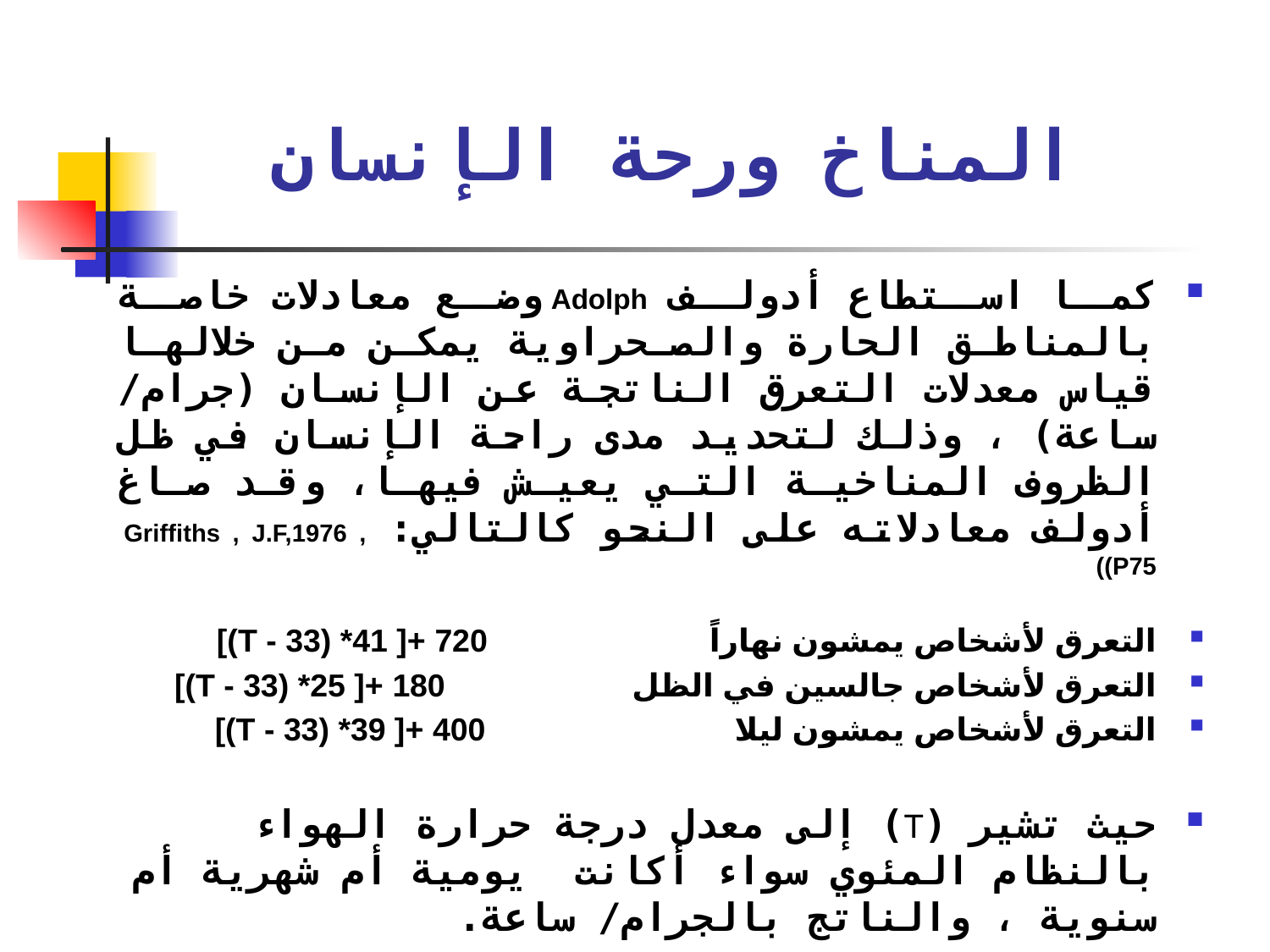

# المناخ ورحة الإنسان
كما استطاع أدولف Adolph وضع معادلات خاصة بالمناطق الحارة والصحراوية يمكن من خلالها قياس معدلات التعرق الناتجة عن الإنسان (جرام/ ساعة) ، وذلك لتحديد مدى راحة الإنسان في ظل الظروف المناخية التي يعيش فيها، وقد صاغ أدولف معادلاته على النحو كالتالي: Griffiths , J.F,1976 , P75))

التعرق لأشخاص يمشون نهاراً                         720 +[ 41* (T - 33)]
التعرق لأشخاص جالسين في الظل                     180 +[ 25* (T - 33)]
التعرق لأشخاص يمشون ليلا                            400 +[ 39* (T - 33)]

حيث تشير (T) إلى معدل درجة حرارة الهواء بالنظام المئوي سواء أكانت  يومية أم شهرية أم سنوية ، والناتج بالجرام/ ساعة.